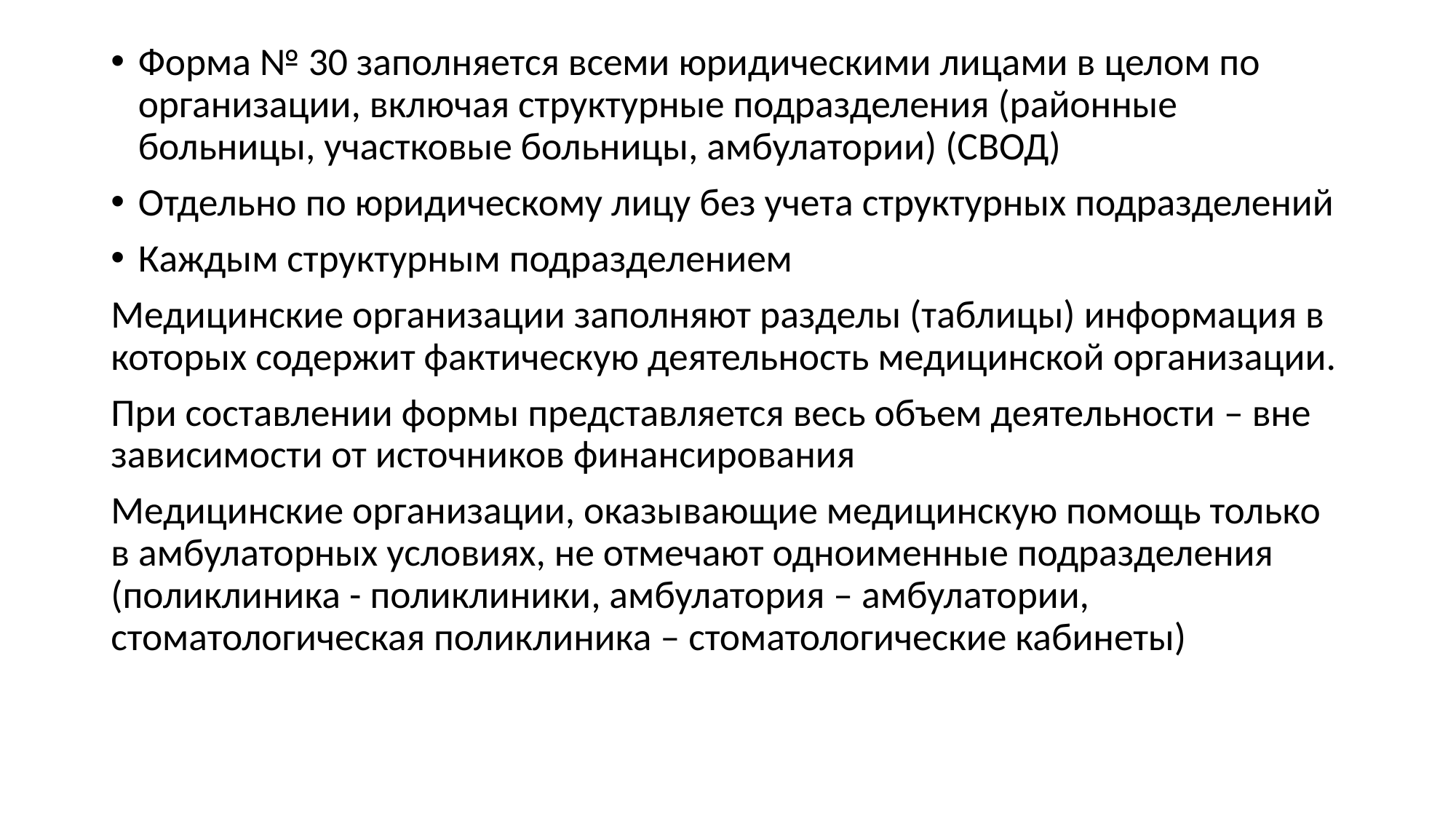

Форма № 30 заполняется всеми юридическими лицами в целом по организации, включая структурные подразделения (районные больницы, участковые больницы, амбулатории) (СВОД)
Отдельно по юридическому лицу без учета структурных подразделений
Каждым структурным подразделением
Медицинские организации заполняют разделы (таблицы) информация в которых содержит фактическую деятельность медицинской организации.
При составлении формы представляется весь объем деятельности – вне зависимости от источников финансирования
Медицинские организации, оказывающие медицинскую помощь только в амбулаторных условиях, не отмечают одноименные подразделения (поликлиника - поликлиники, амбулатория – амбулатории, стоматологическая поликлиника – стоматологические кабинеты)